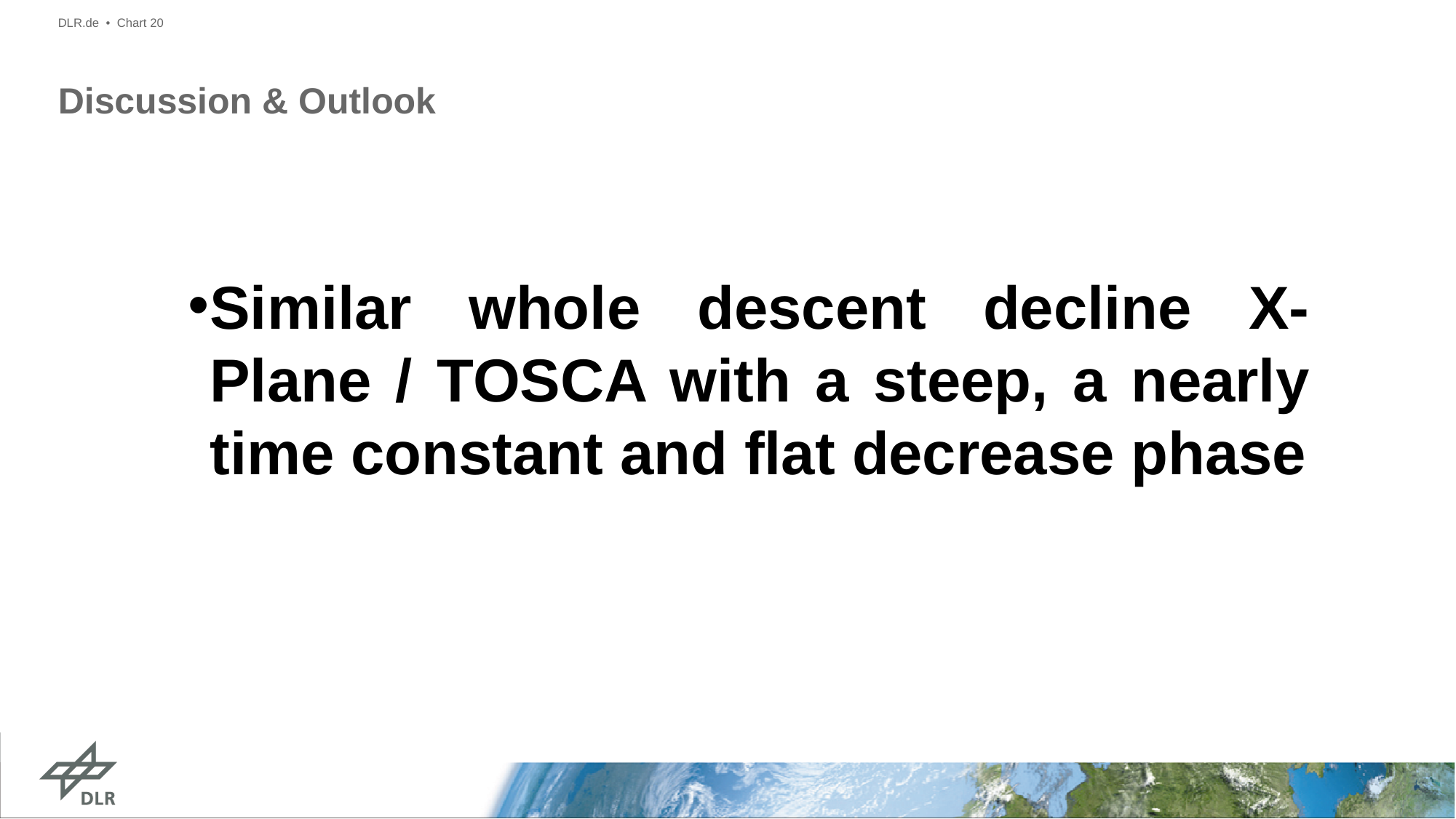

DLR.de  •  Chart 20
# Discussion & Outlook
Similar whole descent decline X-Plane / TOSCA with a steep, a nearly time constant and flat decrease phase